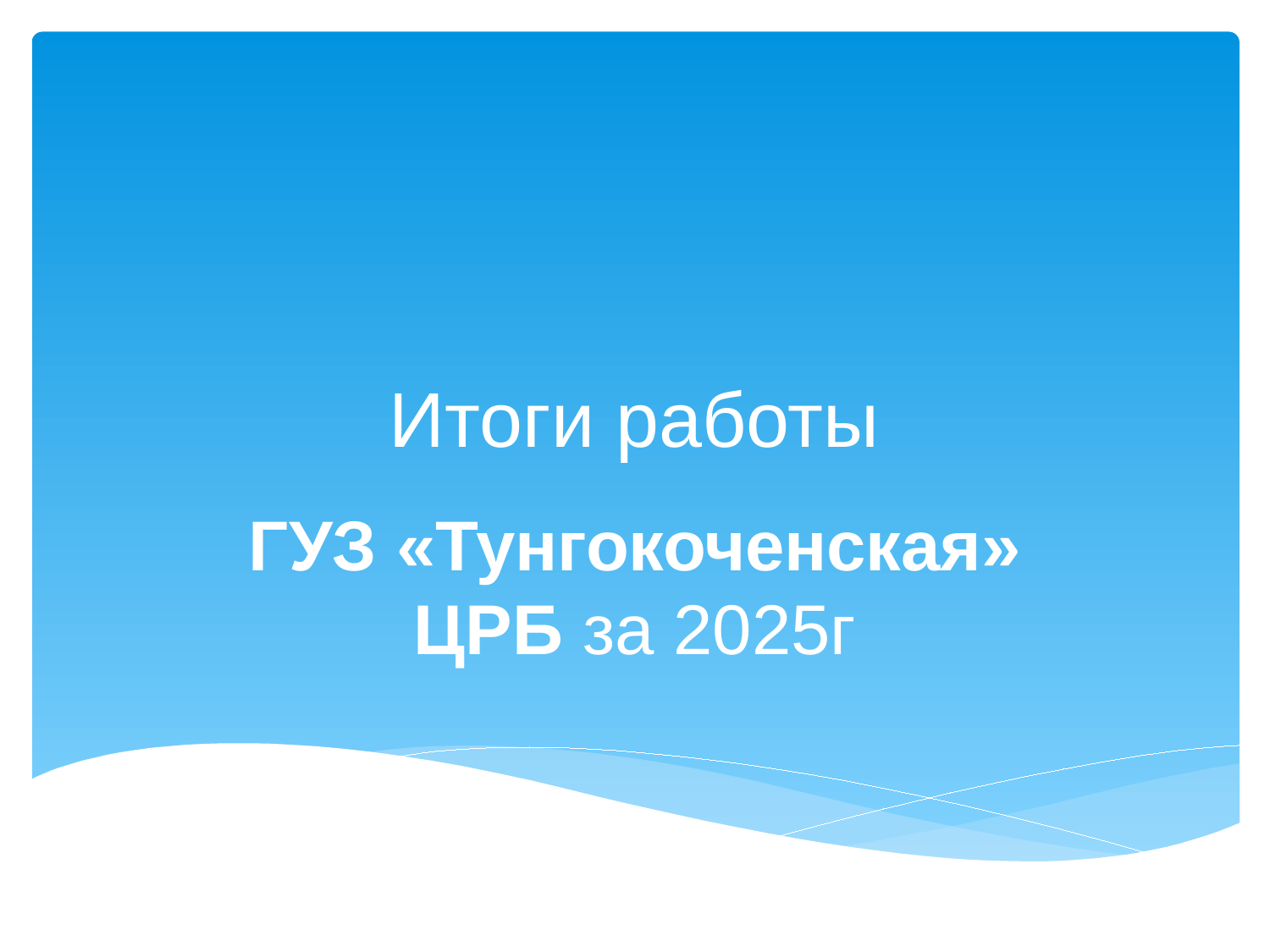

# Итоги работы
ГУЗ «Тунгокоченская» ЦРБ за 2025г